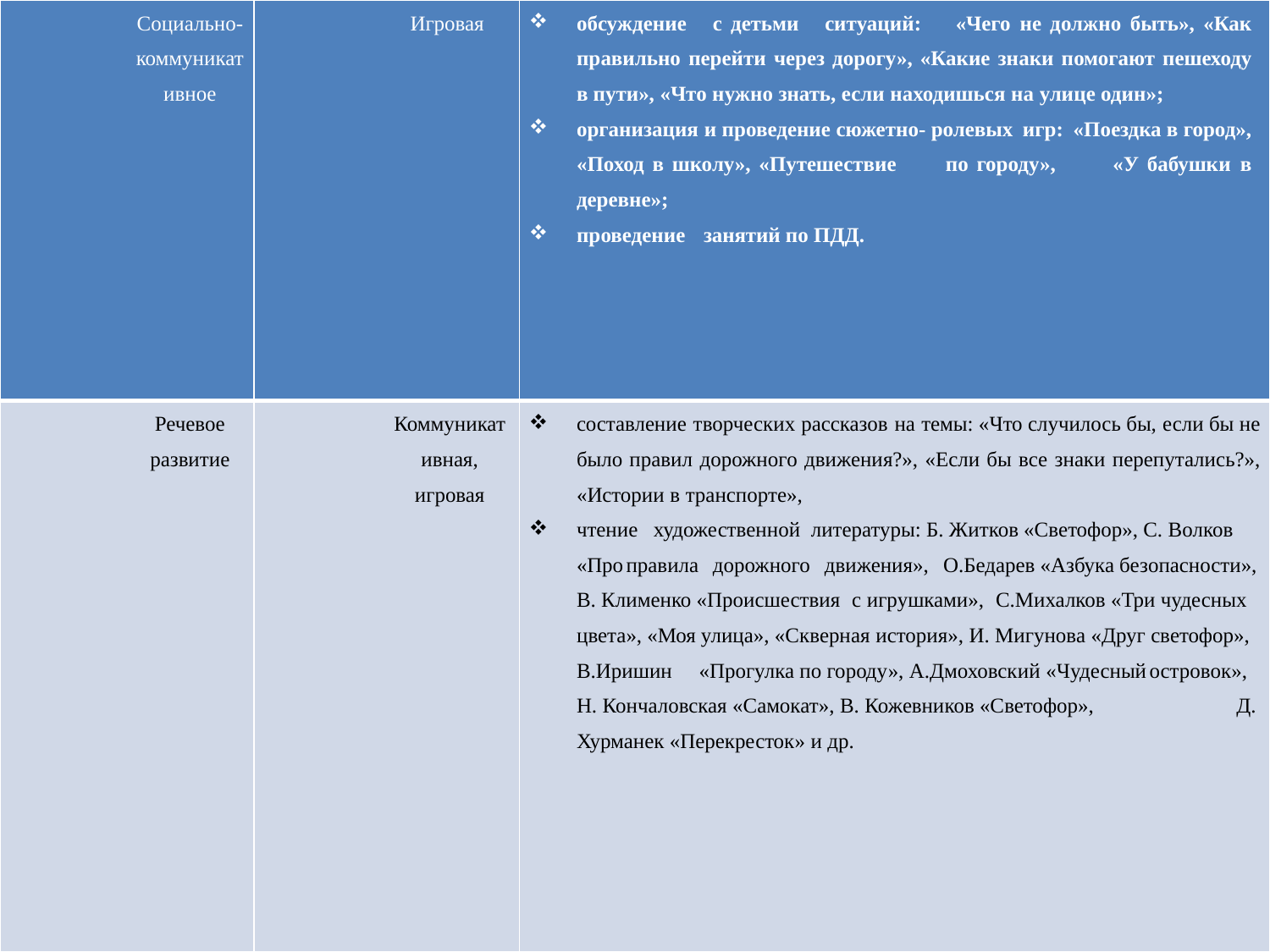

| Социально-коммуникативное | Игровая | обсуждение с детьми ситуаций: «Чего не должно быть», «Как правильно перейти через дорогу», «Какие знаки помогают пешеходу в пути», «Что нужно знать, если находишься на улице один»; организация и проведение сюжетно- ролевых игр: «Поездка в город», «Поход в школу», «Путешествие по городу», «У бабушки в деревне»; проведение занятий по ПДД. |
| --- | --- | --- |
| Речевое развитие | Коммуникативная, игровая | составление творческих рассказов на темы: «Что случилось бы, если бы не было правил дорожного движения?», «Если бы все знаки перепутались?», «Истории в транспорте», чтение художественной литературы: Б. Житков «Светофор», С. Волков «Про правила дорожного движения», О.Бедарев «Азбука безопасности», В. Клименко «Происшествия с игрушками», С.Михалков «Три чудесных цвета», «Моя улица», «Скверная история», И. Мигунова «Друг светофор», В.Иришин «Прогулка по городу», А.Дмоховский «Чудесный островок», Н. Кончаловская «Самокат», В. Кожевников «Светофор», Д. Хурманек «Перекресток» и др. |
#